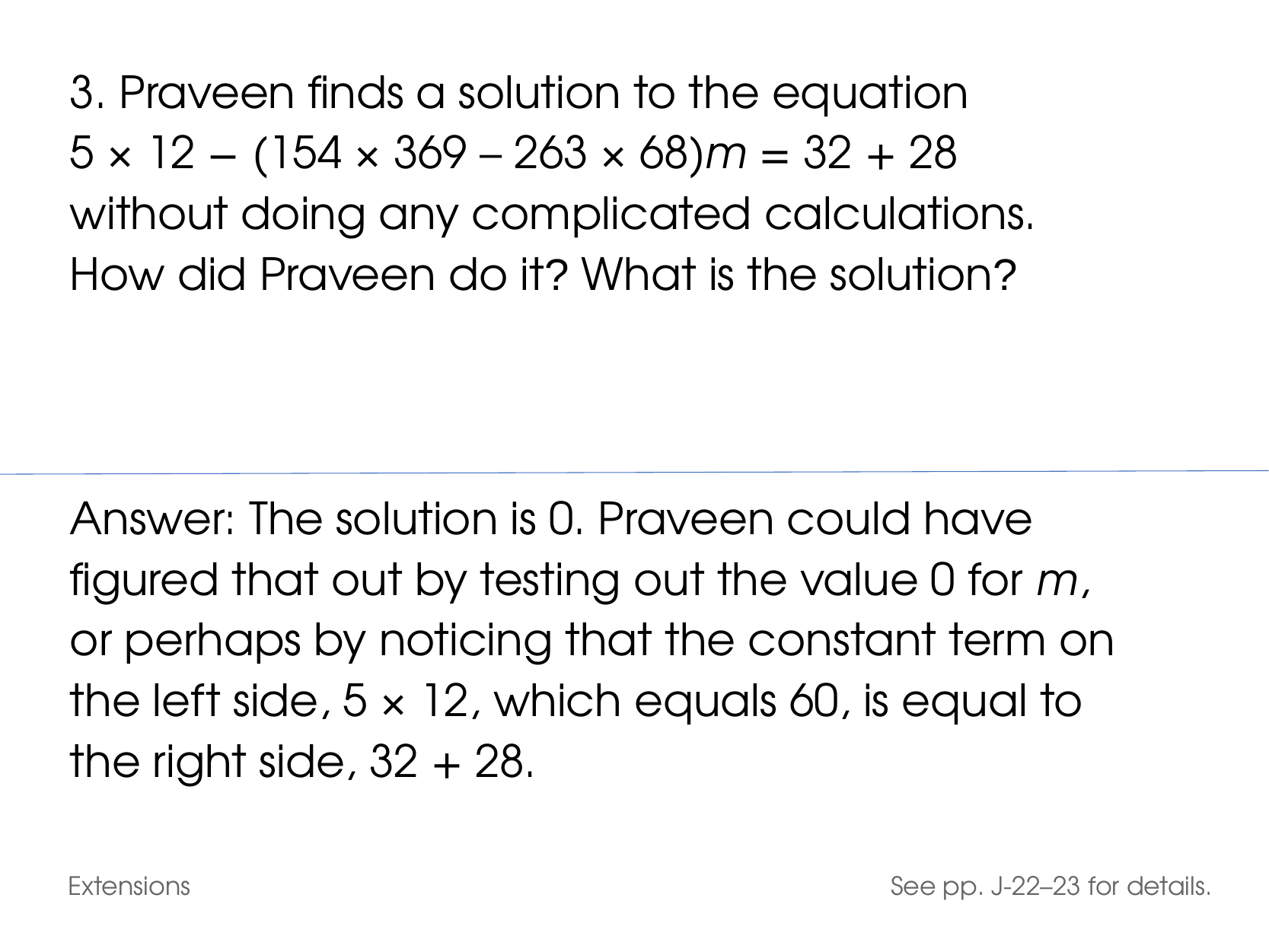

3. Praveen finds a solution to the equation
5 × 12 − (154 × 369 – 263 × 68)m = 32 + 28 without doing any complicated calculations.
How did Praveen do it? What is the solution?
Answer: The solution is 0. Praveen could have figured that out by testing out the value 0 for m, or perhaps by noticing that the constant term on the left side, 5 × 12, which equals 60, is equal to the right side, 32 + 28.
Extensions
See pp. J-22–23 for details.